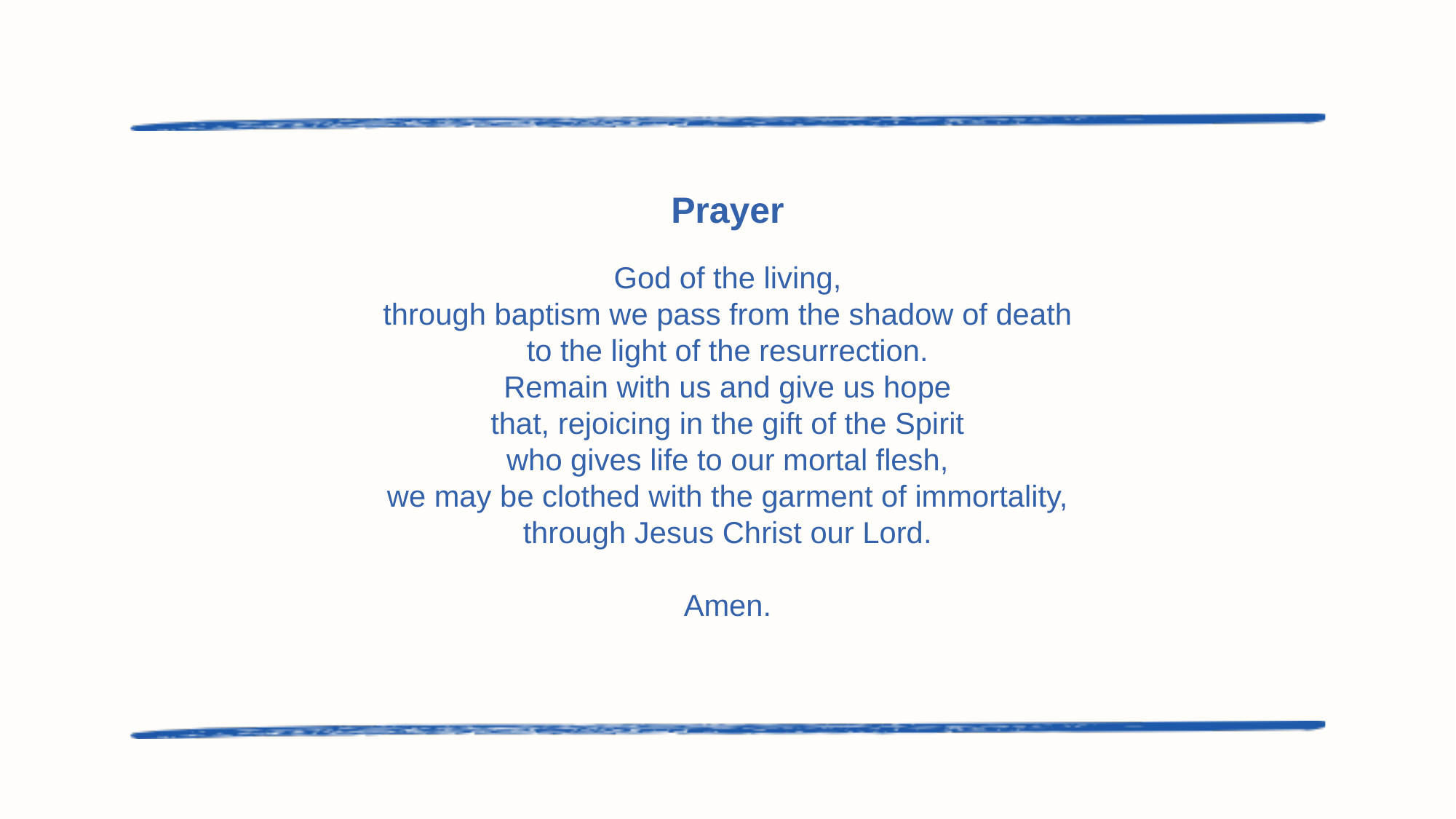

Prayer
God of the living,
through baptism we pass from the shadow of death
to the light of the resurrection.
Remain with us and give us hope
that, rejoicing in the gift of the Spirit
who gives life to our mortal flesh,
we may be clothed with the garment of immortality,
through Jesus Christ our Lord.
Amen.